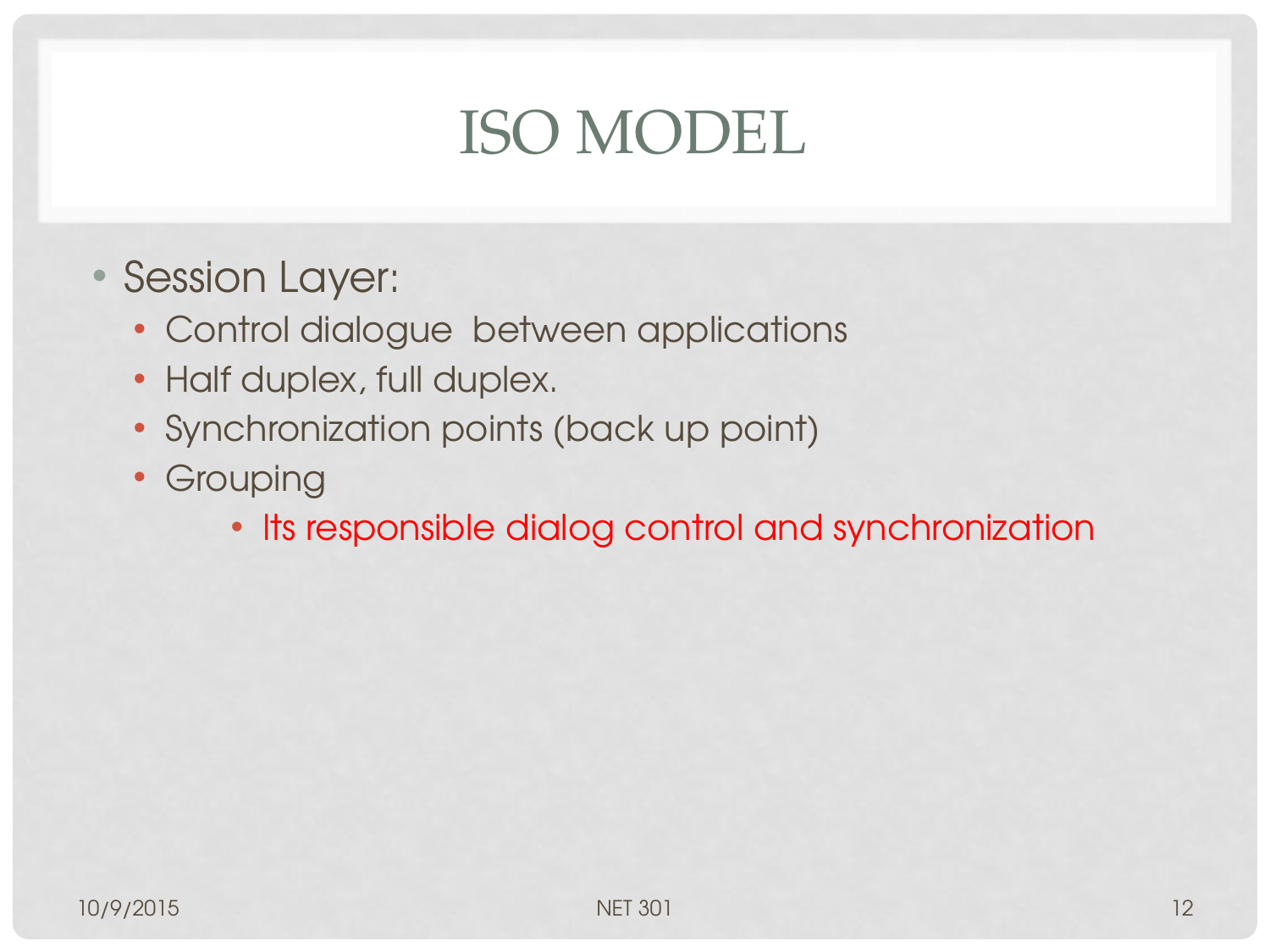

# ISO Model
Session Layer:
Control dialogue  between applications
Half duplex, full duplex.
Synchronization points (back up point)
Grouping
Its responsible dialog control and synchronization

10/9/2015
NET 301
12